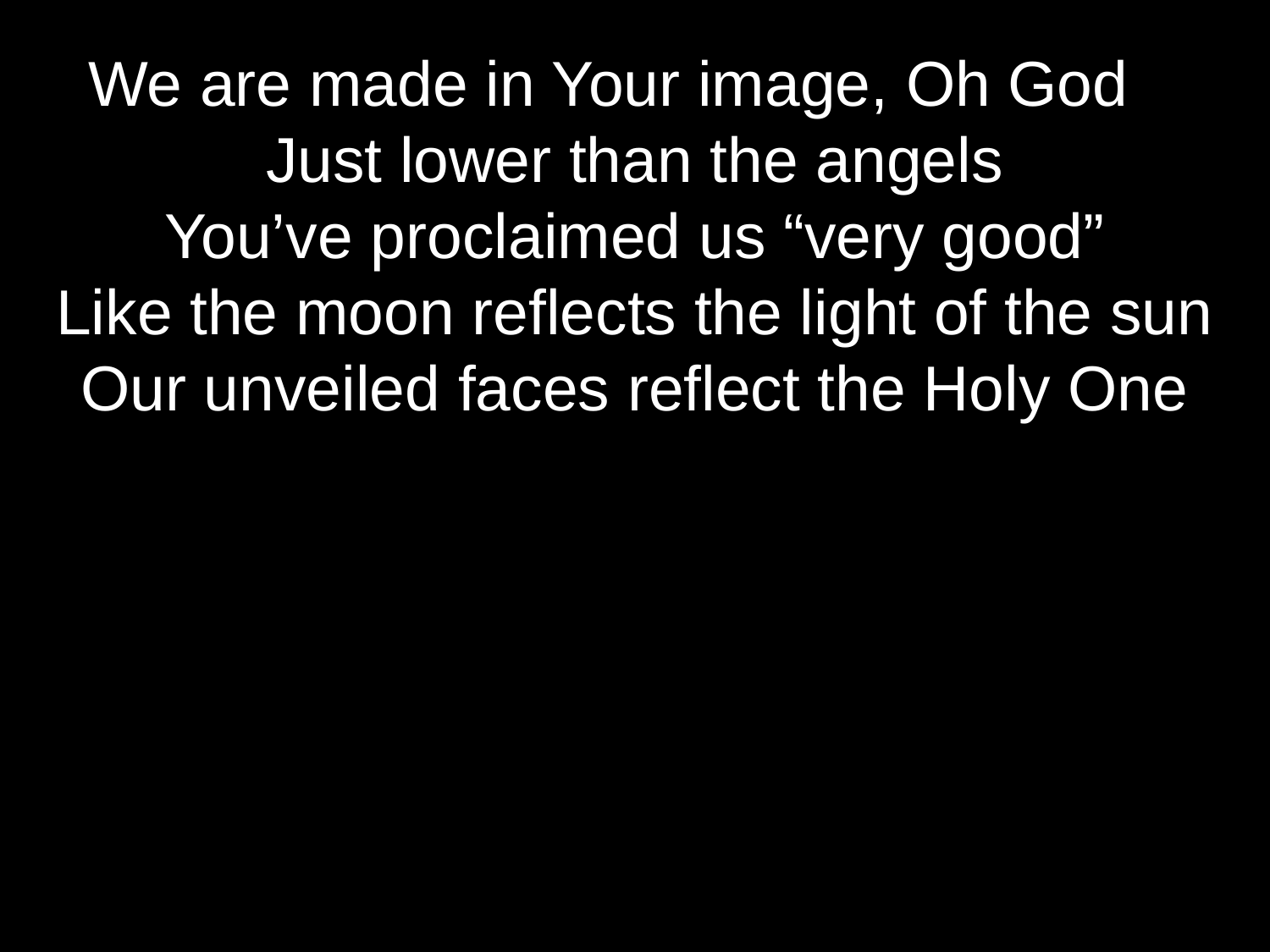

We are made in Your image, Oh God
Just lower than the angels
You’ve proclaimed us “very good”
Like the moon reflects the light of the sun
Our unveiled faces reflect the Holy One